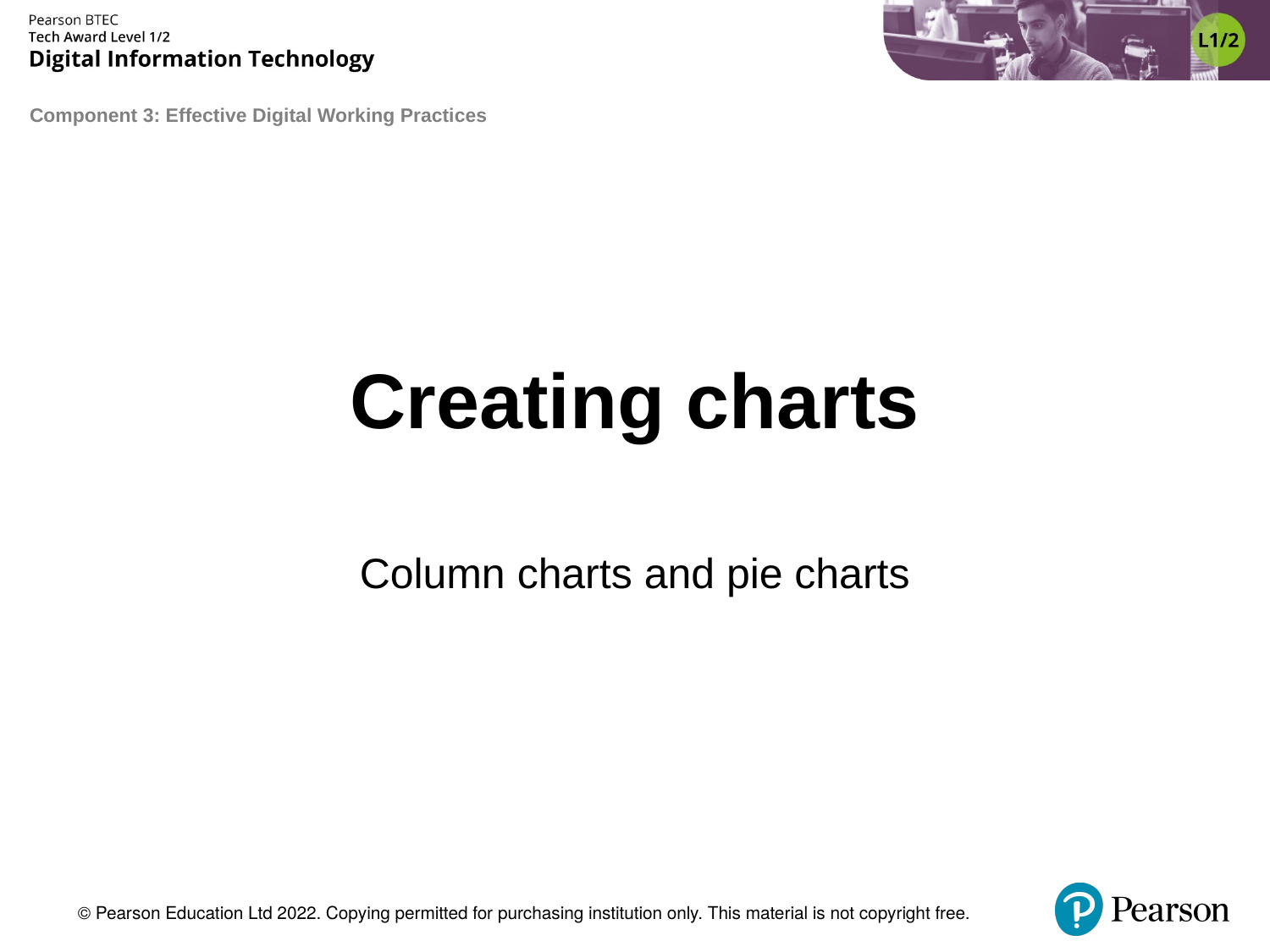

# Creating charts
Column charts and pie charts
© Pearson Education Ltd 2022. Copying permitted for purchasing institution only. This material is not copyright free.